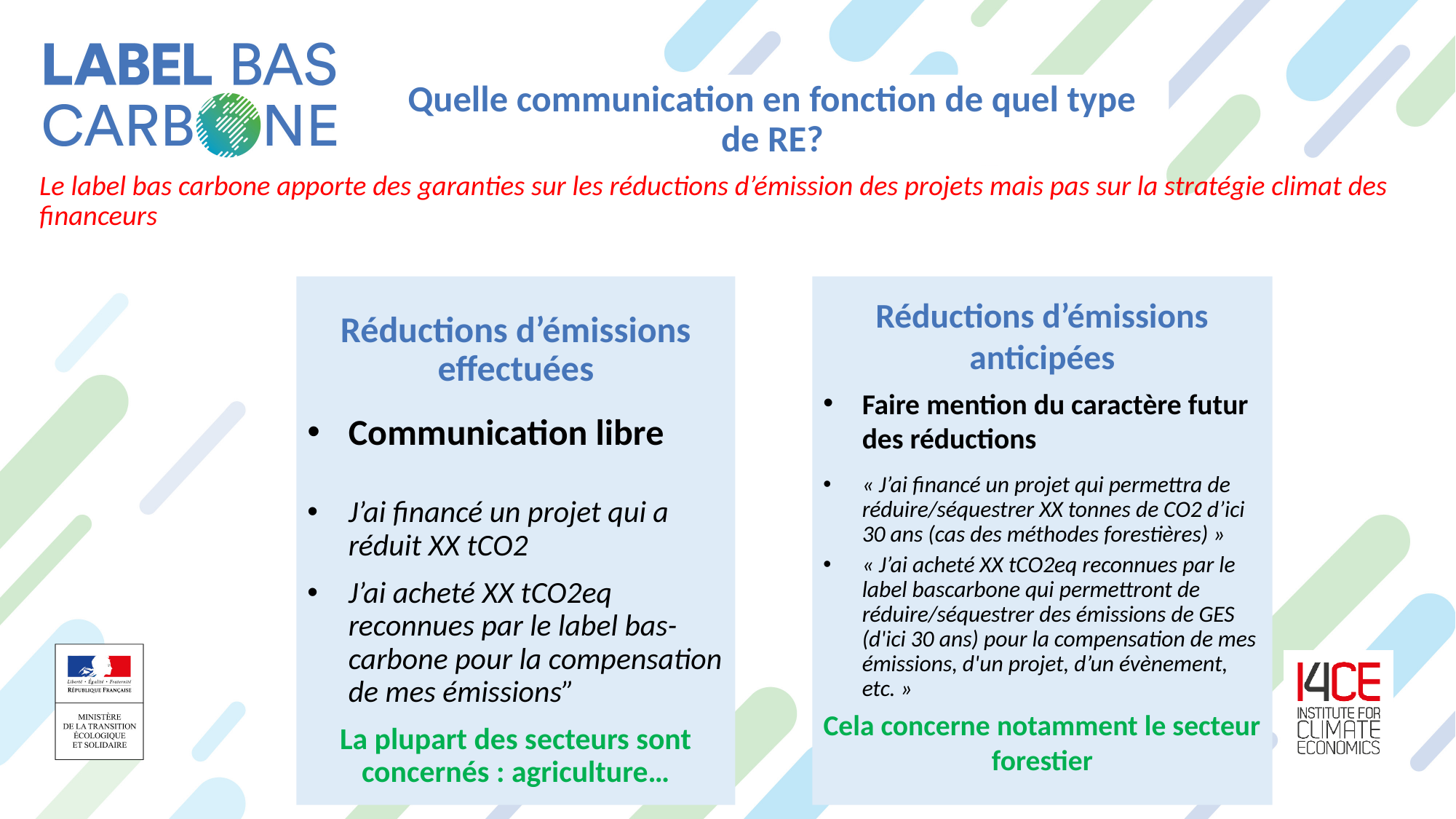

Quelle communication en fonction de quel type de RE?

Le label bas carbone apporte des garanties sur les réductions d’émission des projets mais pas sur la stratégie climat des financeurs

Réductions d’émissions effectuées
Communication libre

J’ai financé un projet qui a réduit XX tCO2
J’ai acheté XX tCO2eq reconnues par le label bas-carbone pour la compensation de mes émissions”
La plupart des secteurs sont concernés : agriculture…

Réductions d’émissions anticipées
Faire mention du caractère futur des réductions

« J’ai financé un projet qui permettra de réduire/séquestrer XX tonnes de CO2 d’ici 30 ans (cas des méthodes forestières) »
« J’ai acheté XX tCO2eq reconnues par le label bascarbone qui permettront de réduire/séquestrer des émissions de GES (d'ici 30 ans) pour la compensation de mes émissions, d'un projet, d’un évènement, etc. »
Cela concerne notamment le secteur forestier